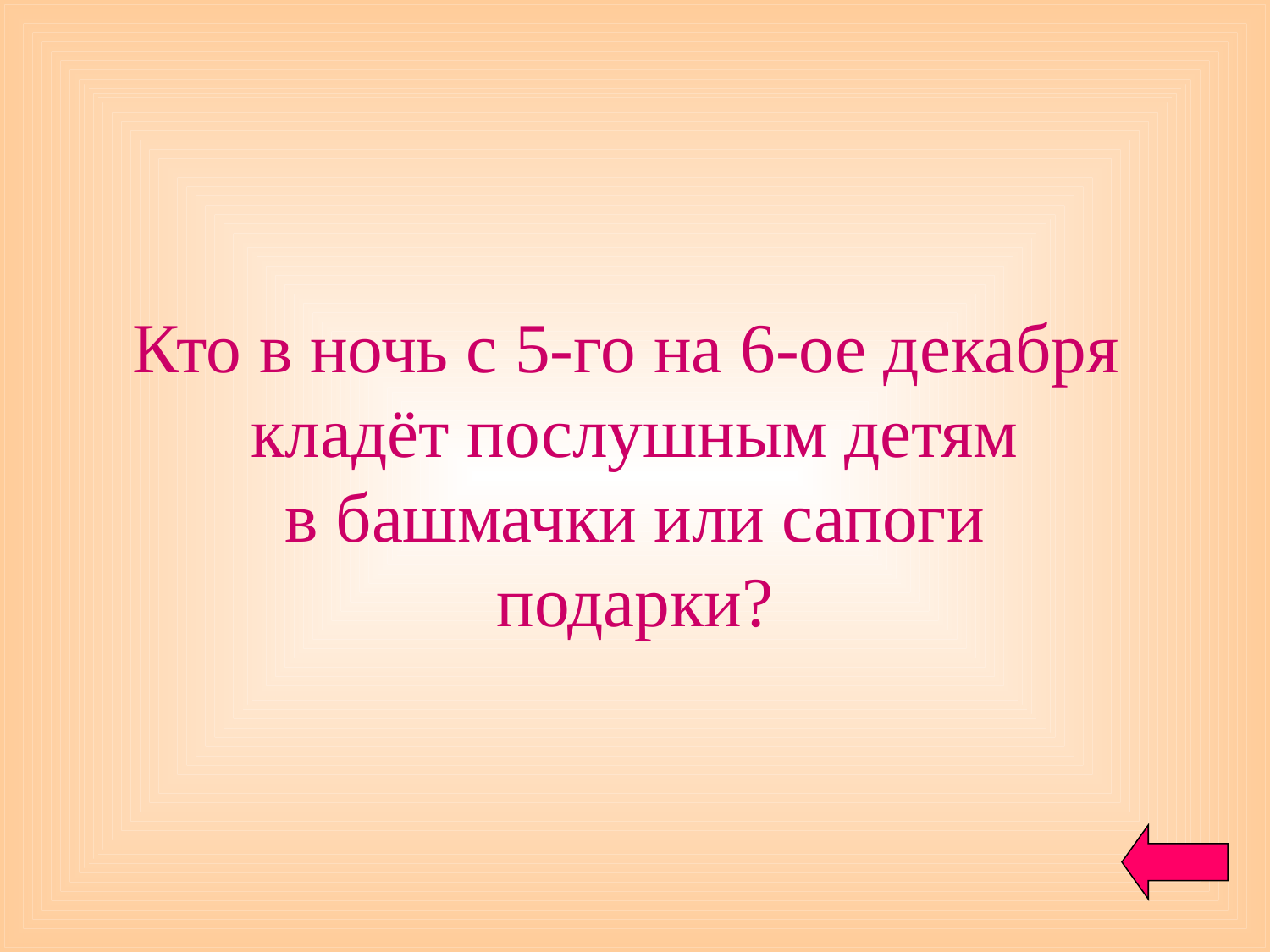

Кто в ночь с 5-го на 6-ое декабря
кладёт послушным детям
 в башмачки или сапоги
подарки?